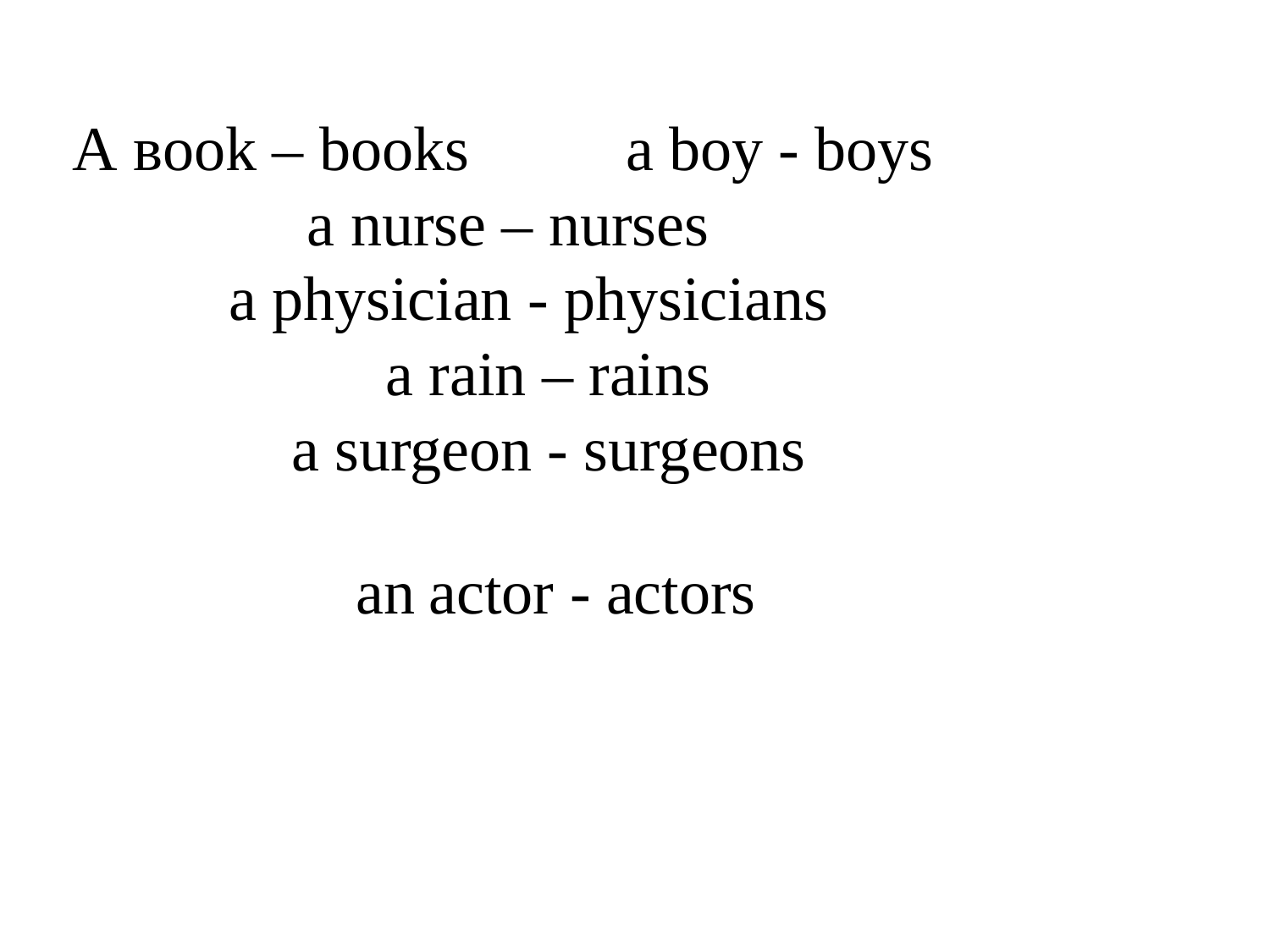

# А вook – books          а boy - boys а nurse – nurses а physician - physicians а rain – rains а surgeon - surgeons an actor - actors